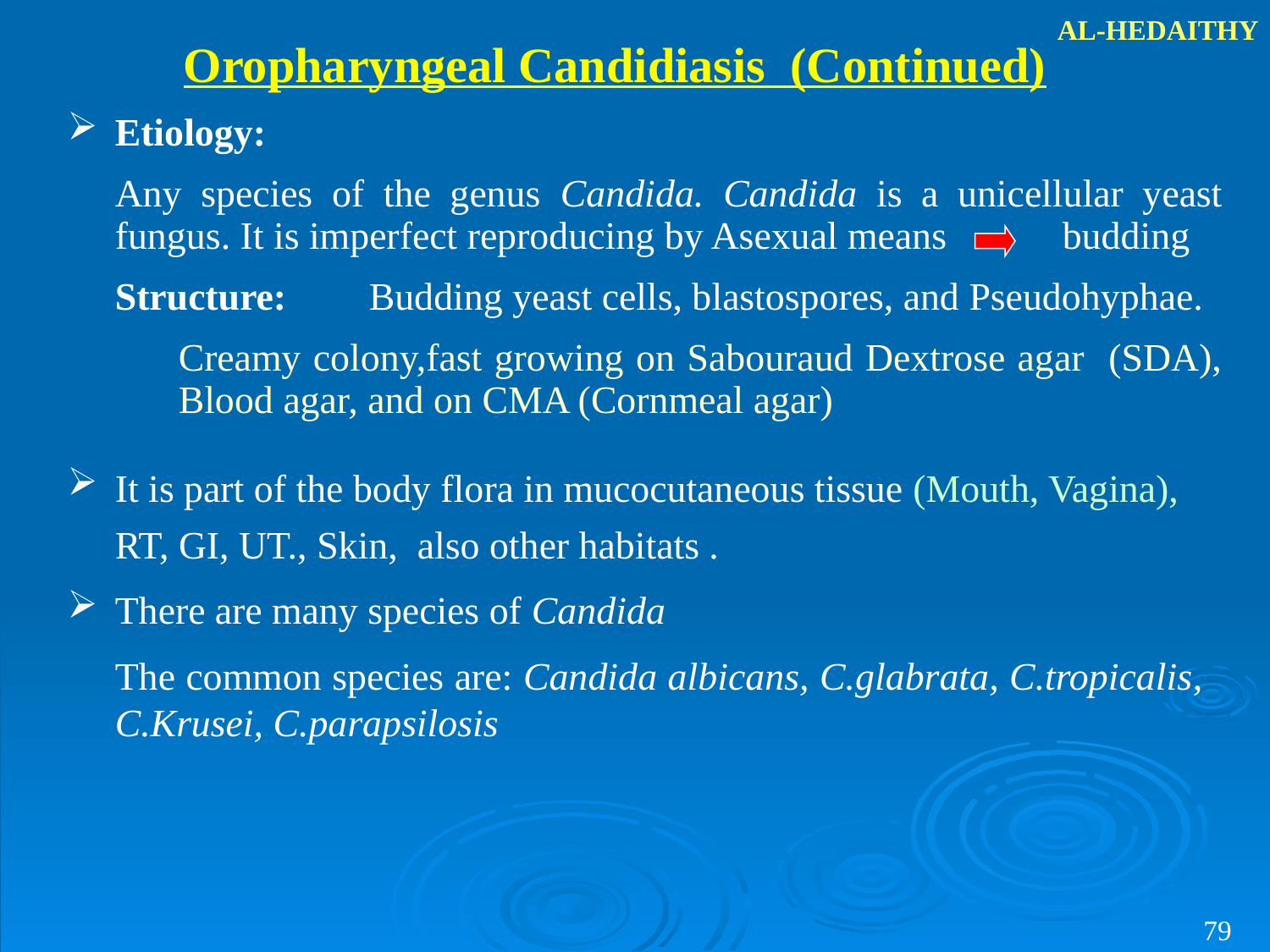

AL-HEDAITHY
Oropharyngeal Candidiasis  (Continued)
Etiology:
	Any species of the genus Candida. Candida is a unicellular yeast fungus. It is imperfect reproducing by Asexual means	      budding
	Structure: 	Budding yeast cells, blastospores, and Pseudohyphae.
	Creamy colony,fast growing on Sabouraud Dextrose agar  (SDA), Blood agar, and on CMA (Cornmeal agar)

It is part of the body flora in mucocutaneous tissue (Mouth, Vagina),
	RT, GI, UT., Skin,  also other habitats .
There are many species of Candida
	The common species are: Candida albicans, C.glabrata, C.tropicalis, C.Krusei, C.parapsilosis

79